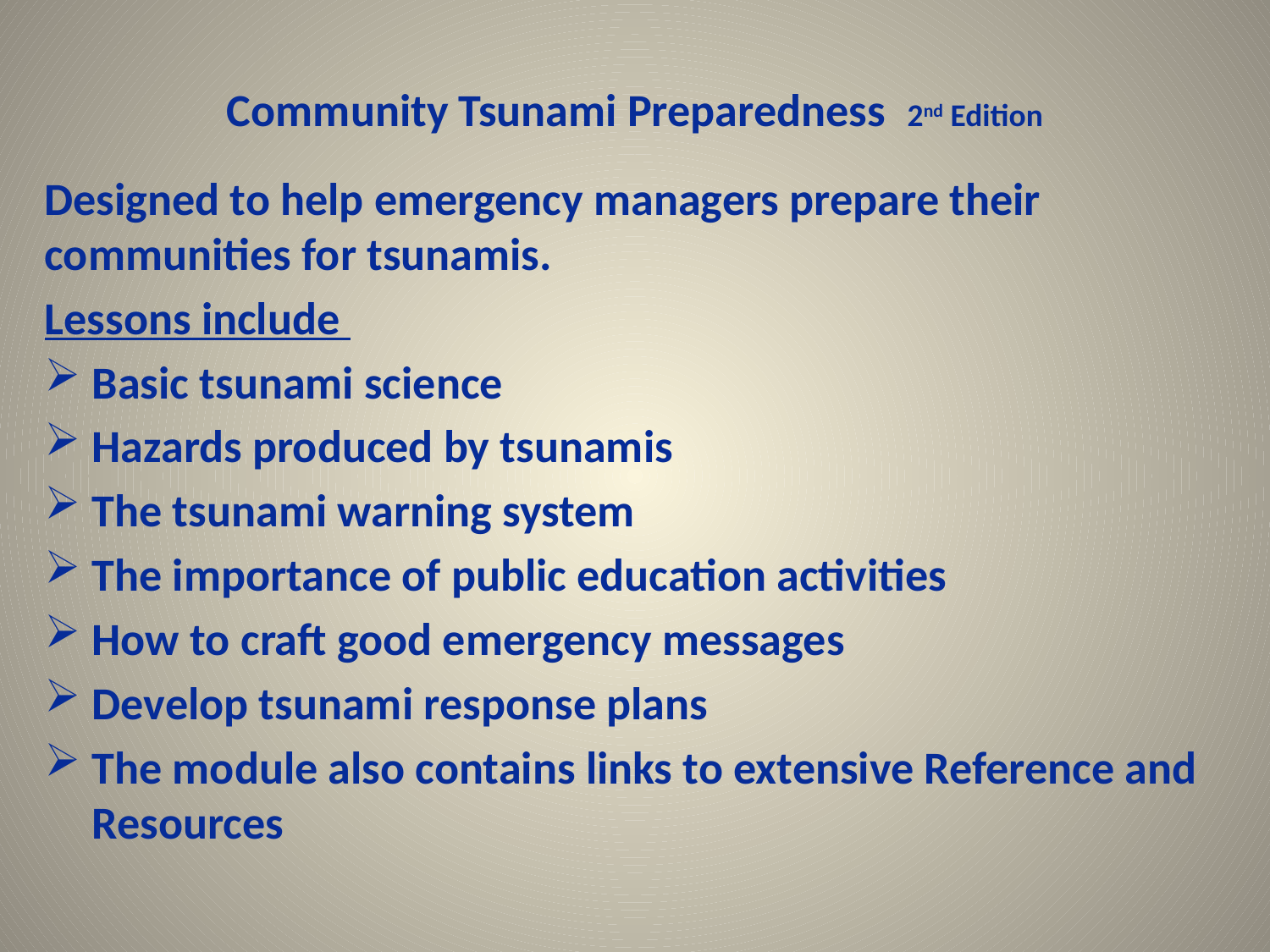

Community Tsunami Preparedness  2nd Edition

Designed to help emergency managers prepare their communities for tsunamis.
Lessons include
Basic tsunami science
Hazards produced by tsunamis
The tsunami warning system
The importance of public education activities
How to craft good emergency messages
Develop tsunami response plans
The module also contains links to extensive Reference and Resources